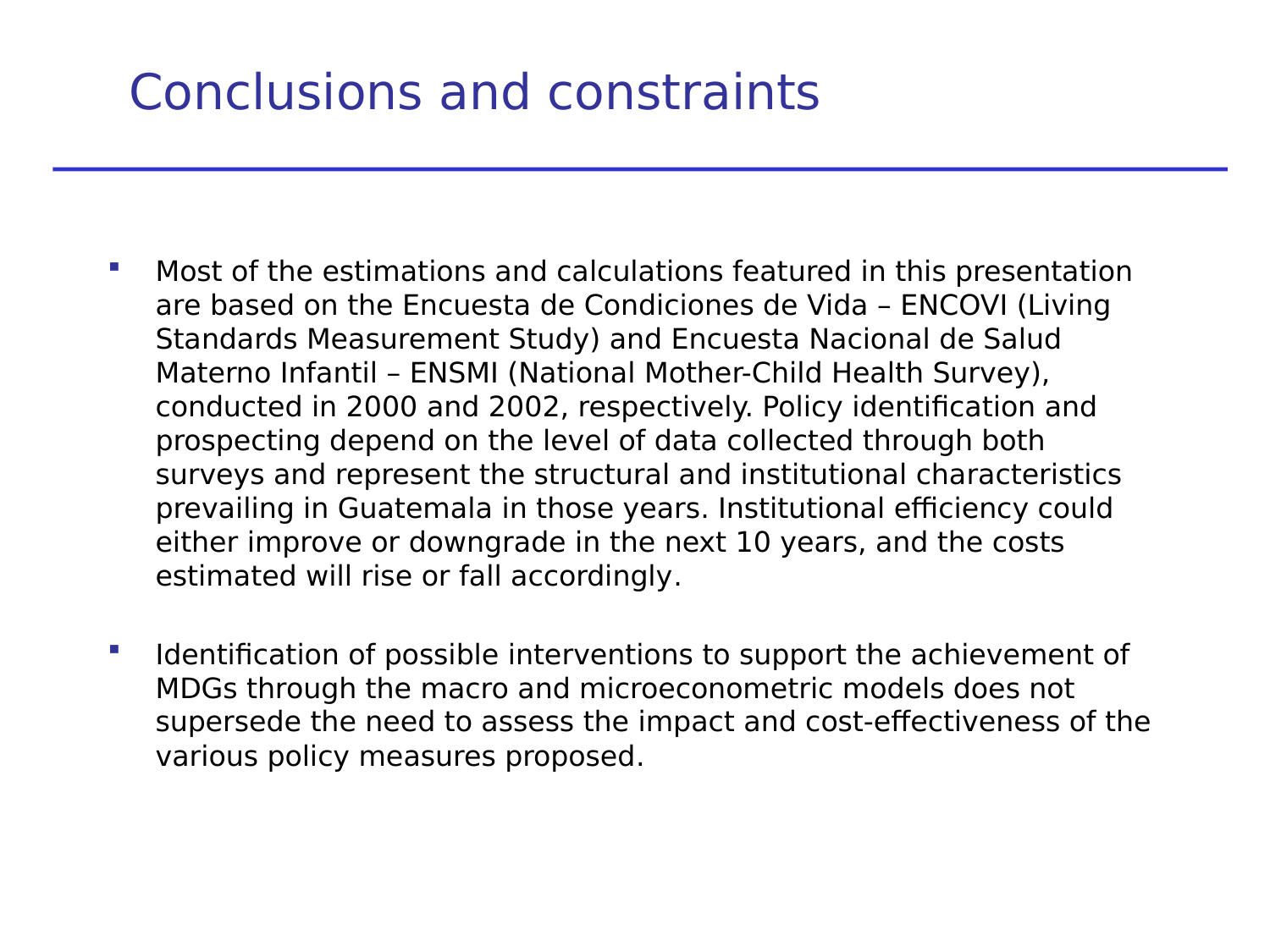

Conclusions and constraints

Most of the estimations and calculations featured in this presentation are based on the Encuesta de Condiciones de Vida – ENCOVI (Living Standards Measurement Study) and Encuesta Nacional de Salud Materno Infantil – ENSMI (National Mother-Child Health Survey), conducted in 2000 and 2002, respectively. Policy identification and prospecting depend on the level of data collected through both surveys and represent the structural and institutional characteristics prevailing in Guatemala in those years. Institutional efficiency could either improve or downgrade in the next 10 years, and the costs estimated will rise or fall accordingly.

Identification of possible interventions to support the achievement of MDGs through the macro and microeconometric models does not supersede the need to assess the impact and cost-effectiveness of the various policy measures proposed.